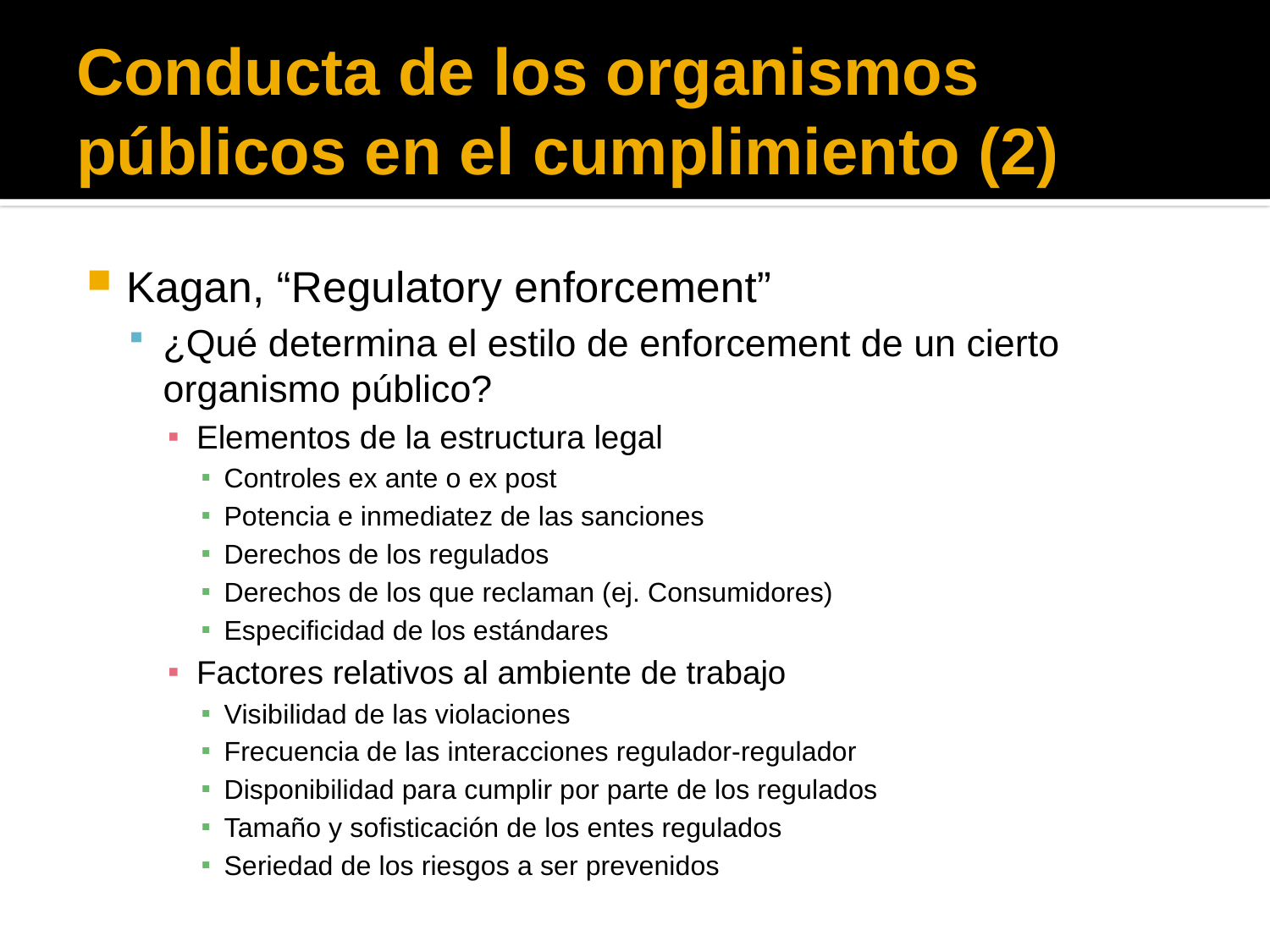

# Conducta de los organismos públicos en el cumplimiento (2)
Kagan, “Regulatory enforcement”
¿Qué determina el estilo de enforcement de un cierto organismo público?
Elementos de la estructura legal
Controles ex ante o ex post
Potencia e inmediatez de las sanciones
Derechos de los regulados
Derechos de los que reclaman (ej. Consumidores)
Especificidad de los estándares
Factores relativos al ambiente de trabajo
Visibilidad de las violaciones
Frecuencia de las interacciones regulador-regulador
Disponibilidad para cumplir por parte de los regulados
Tamaño y sofisticación de los entes regulados
Seriedad de los riesgos a ser prevenidos